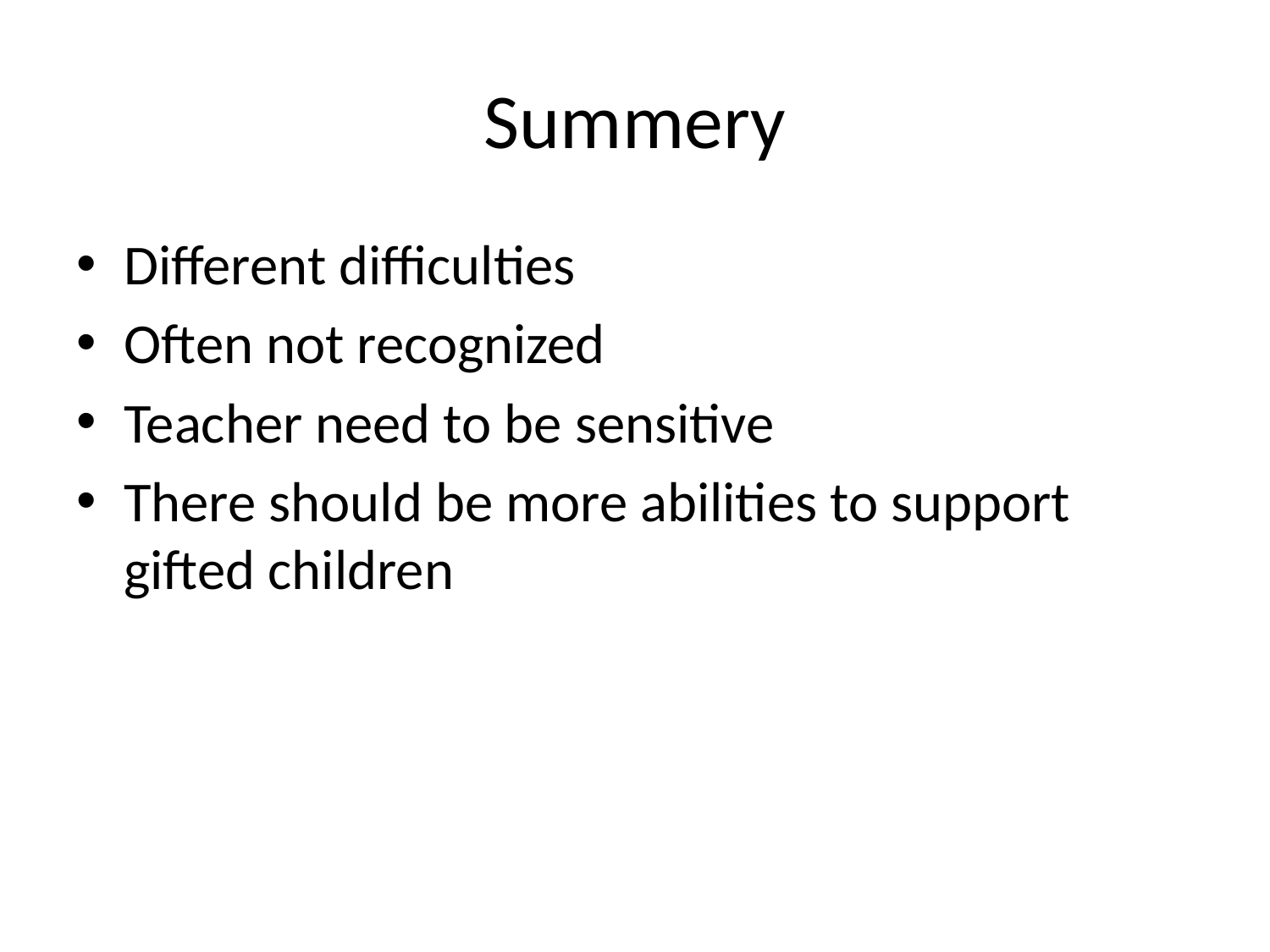

# Summery
Different difficulties
Often not recognized
Teacher need to be sensitive
There should be more abilities to support gifted children